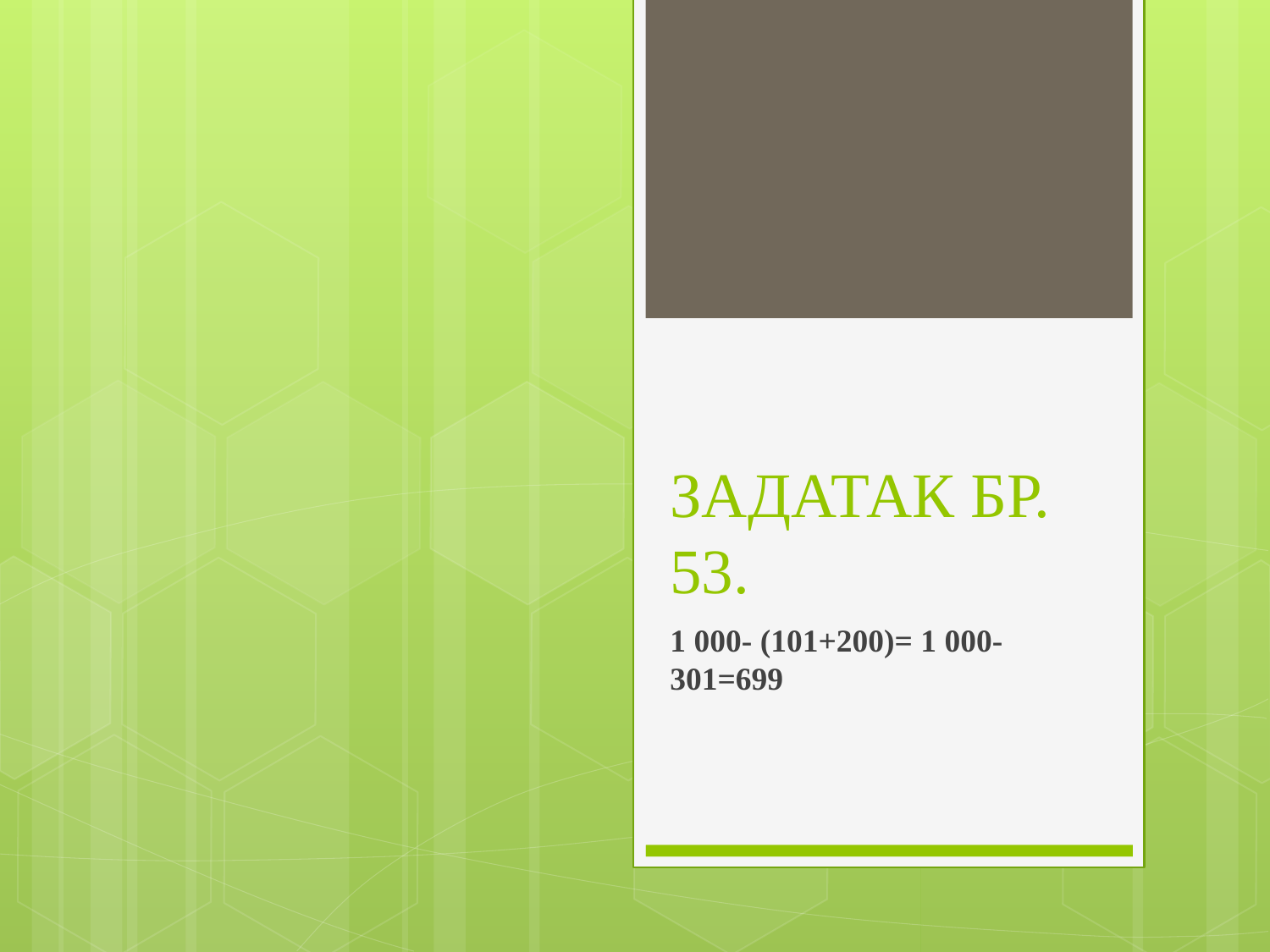

# ЗАДАТАК БР. 53.
1 000- (101+200)= 1 000- 301=699